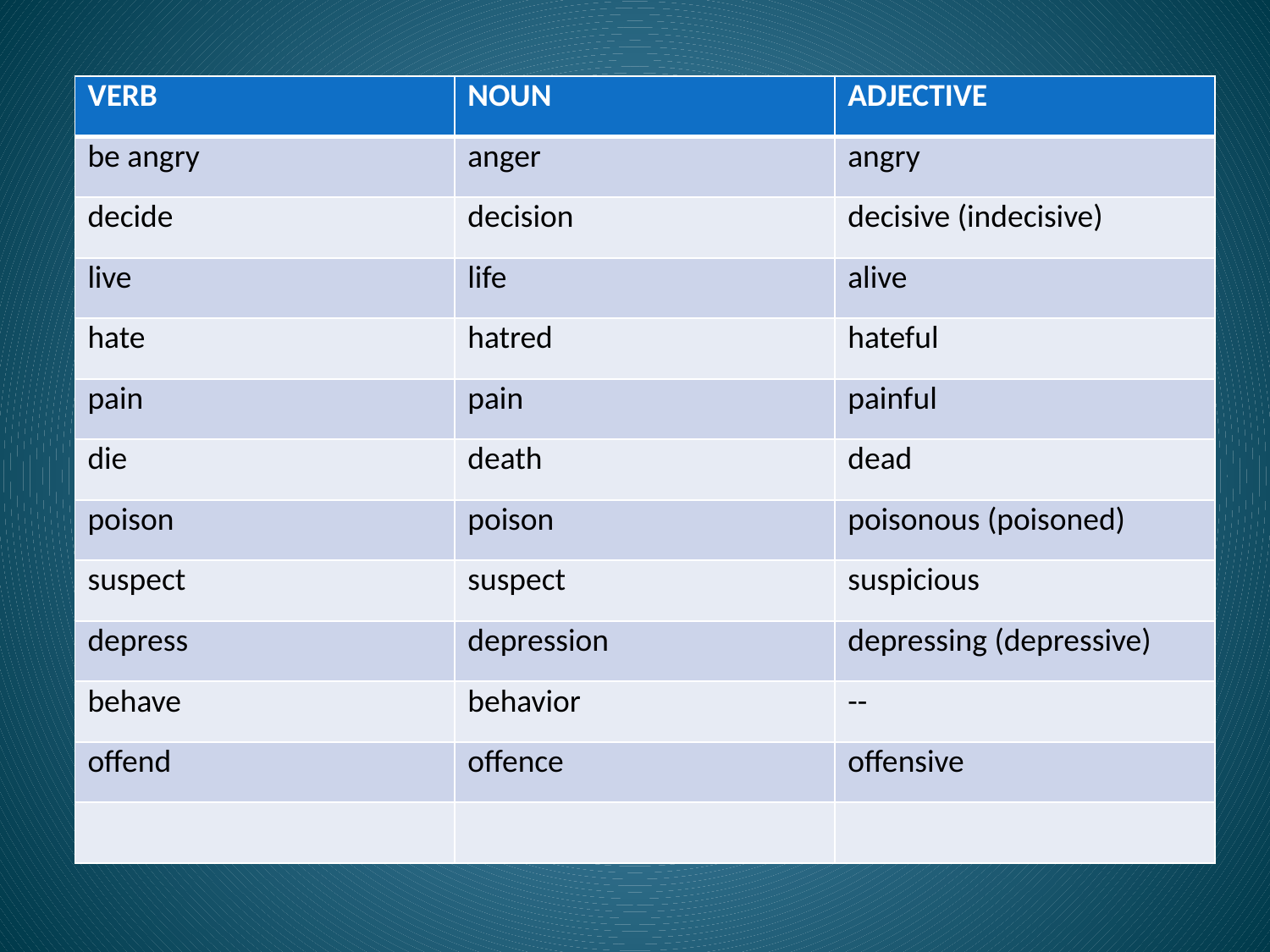

| VERB | NOUN | ADJECTIVE |
| --- | --- | --- |
| be angry | anger | angry |
| decide | decision | decisive (indecisive) |
| live | life | alive |
| hate | hatred | hateful |
| pain | pain | painful |
| die | death | dead |
| poison | poison | poisonous (poisoned) |
| suspect | suspect | suspicious |
| depress | depression | depressing (depressive) |
| behave | behavior | -- |
| offend | offence | offensive |
|  |  |  |